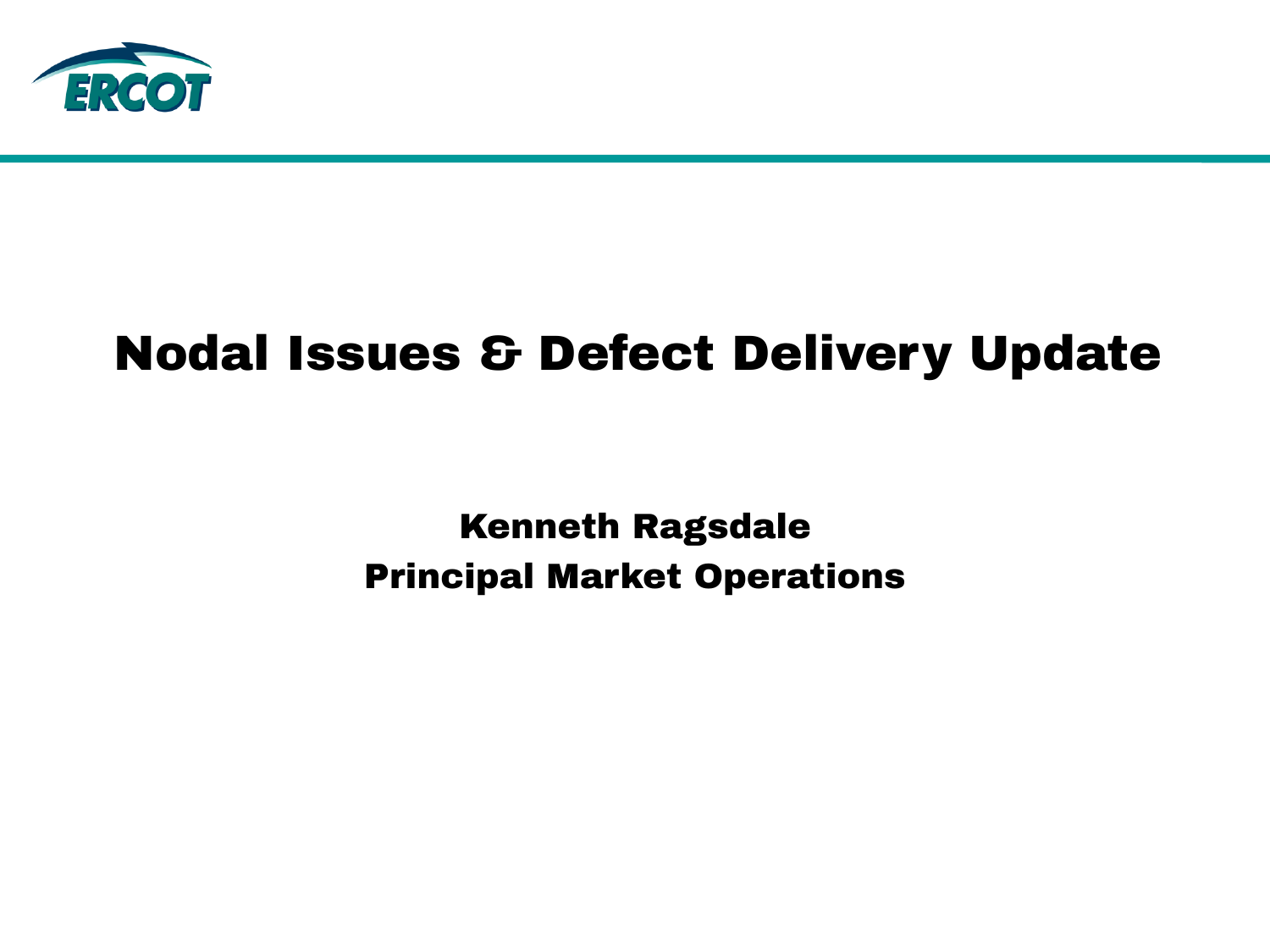

# Nodal Issues & Defect Delivery Update
Kenneth Ragsdale
Principal Market Operations